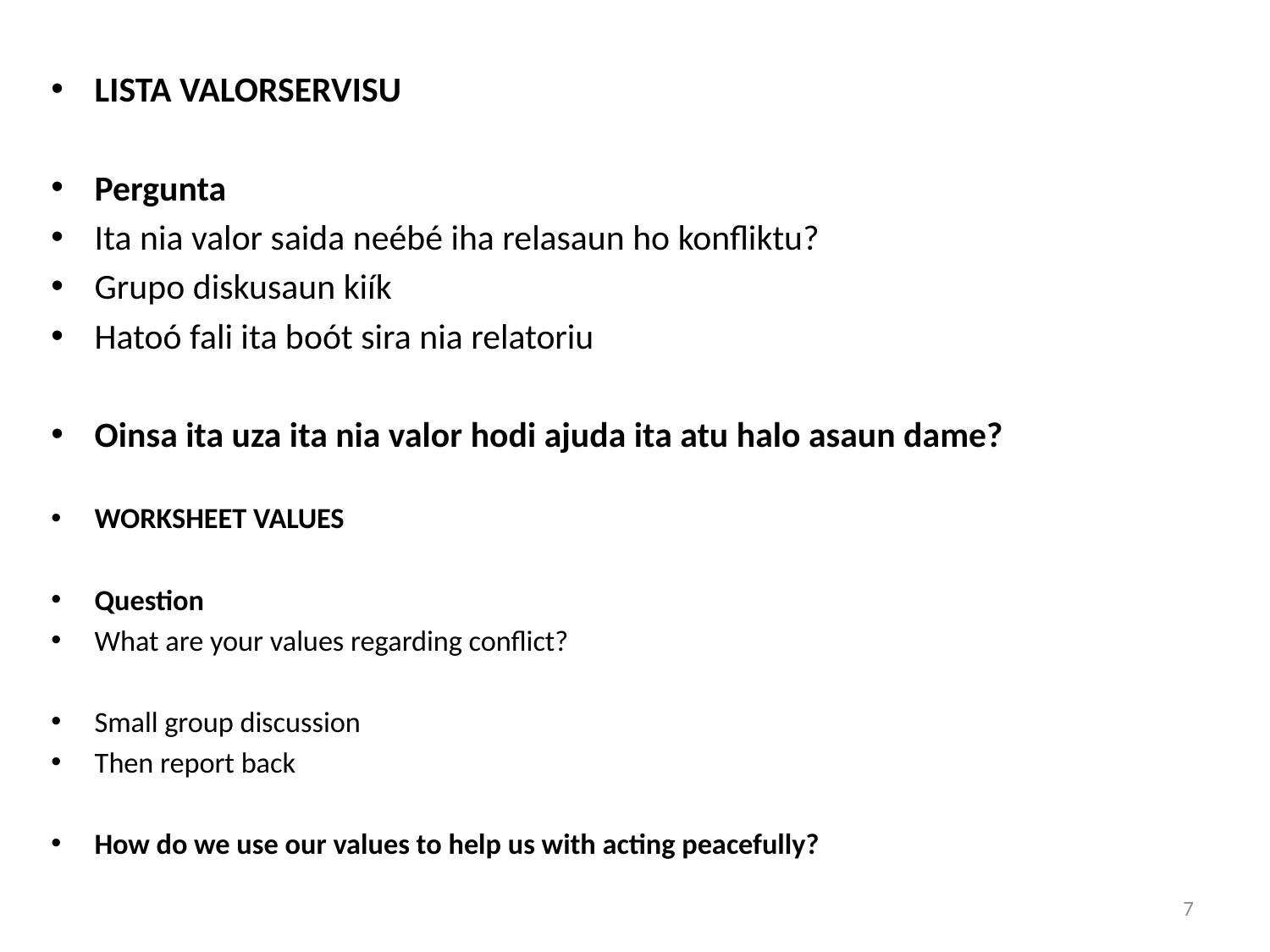

LISTA VALORSERVISU

Pergunta
Ita nia valor saida neébé iha relasaun ho konfliktu?
Grupo diskusaun kiík
Hatoó fali ita boót sira nia relatoriu

Oinsa ita uza ita nia valor hodi ajuda ita atu halo asaun dame?

WORKSHEET VALUES

Question
What are your values regarding conflict?

Small group discussion
Then report back

How do we use our values to help us with acting peacefully?

7